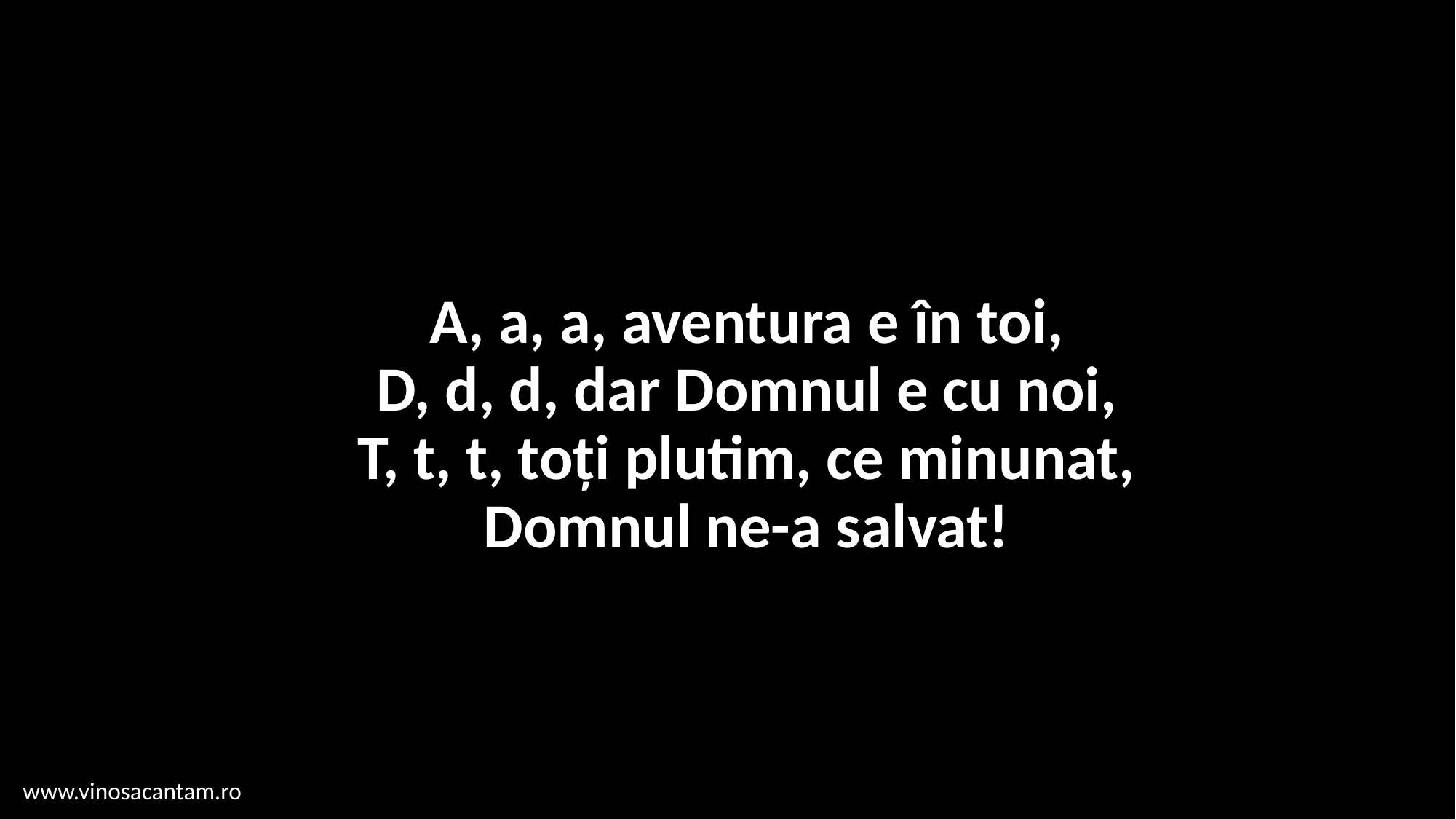

# A, a, a, aventura e în toi, D, d, d, dar Domnul e cu noi, T, t, t, toți plutim, ce minunat, Domnul ne-a salvat!
www.vinosacantam.ro